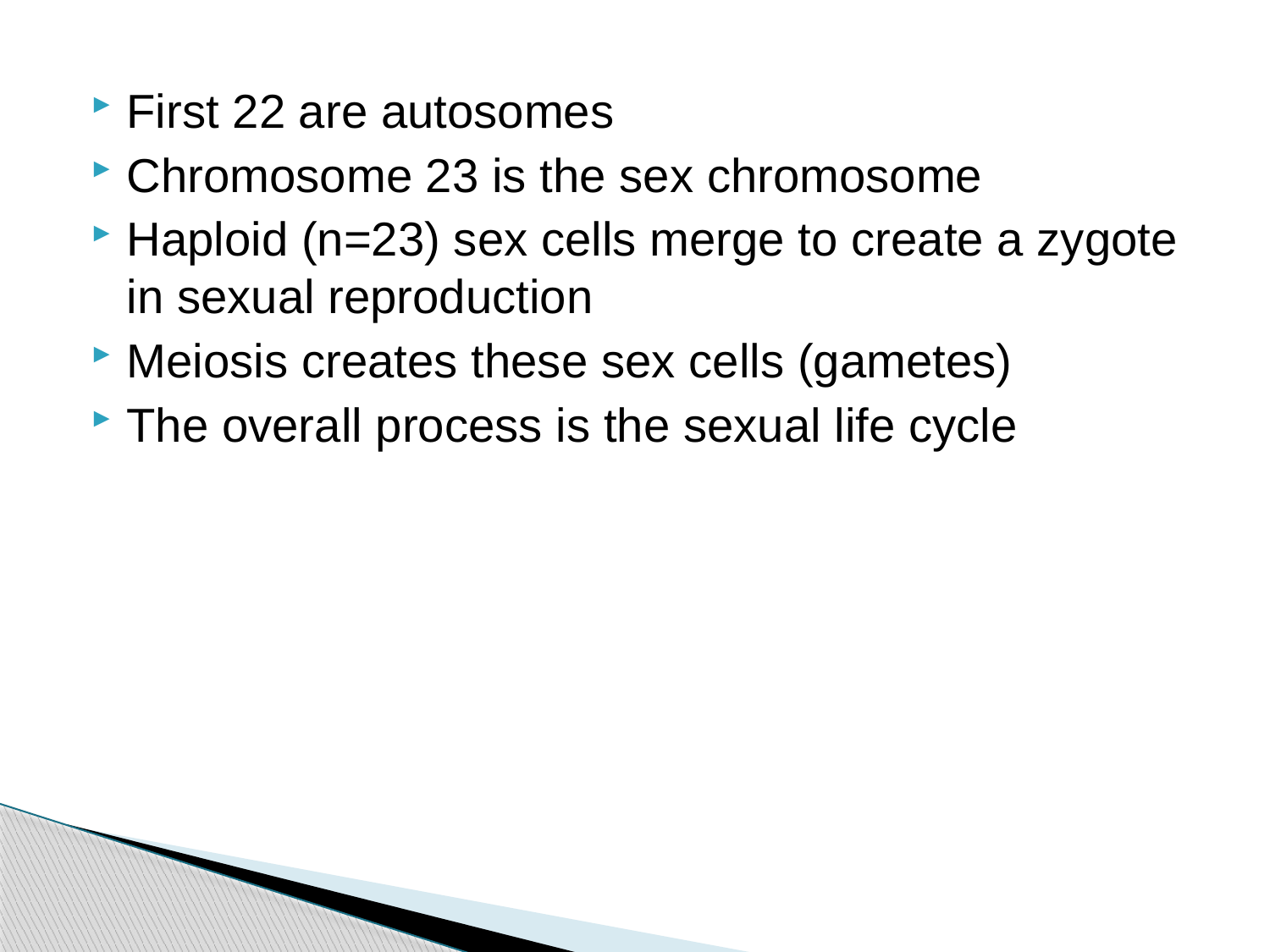

First 22 are autosomes
Chromosome 23 is the sex chromosome
Haploid (n=23) sex cells merge to create a zygote in sexual reproduction
Meiosis creates these sex cells (gametes)
The overall process is the sexual life cycle